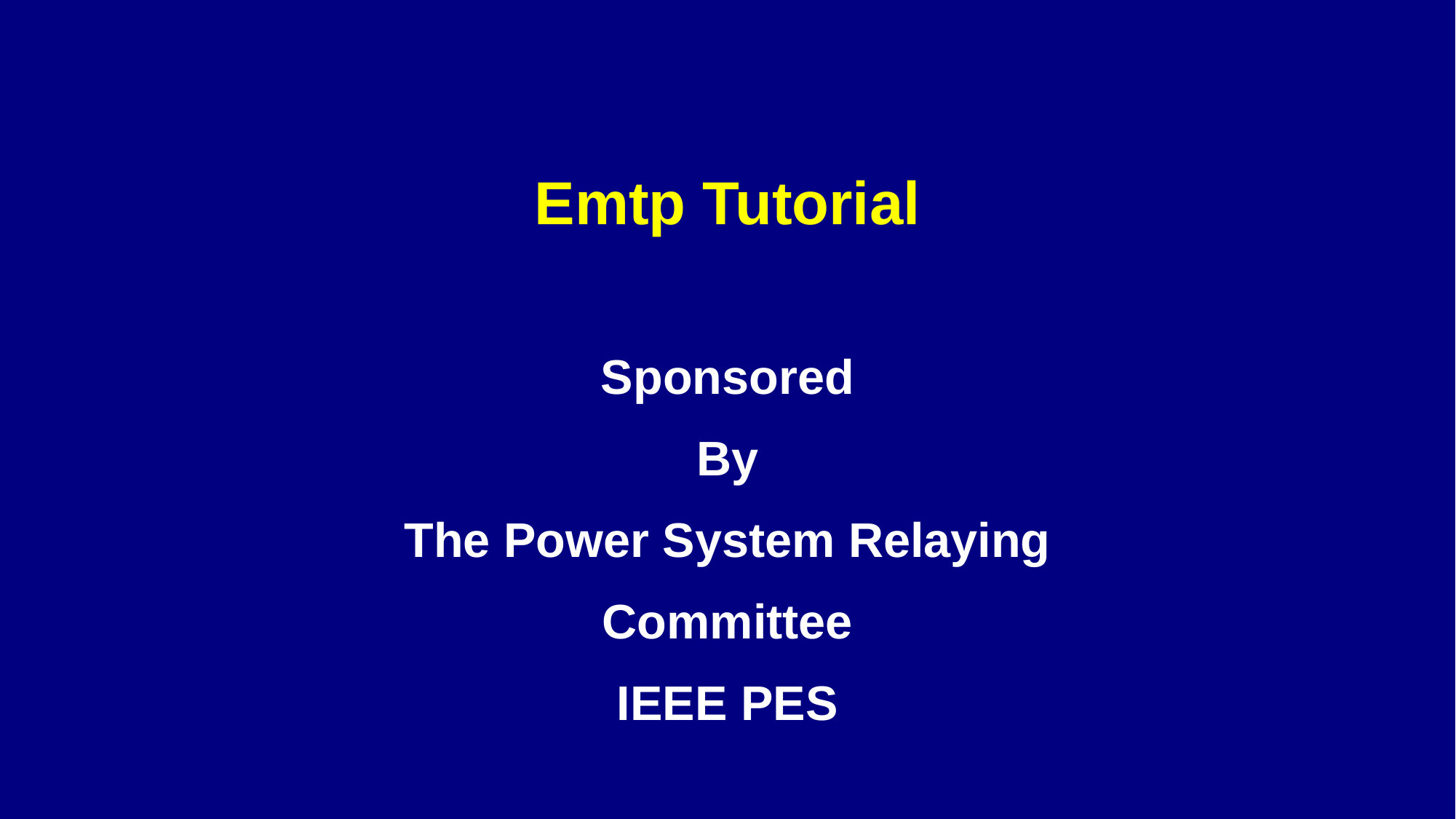

# Emtp Tutorial
Sponsored
By
The Power System Relaying
Committee
IEEE PES